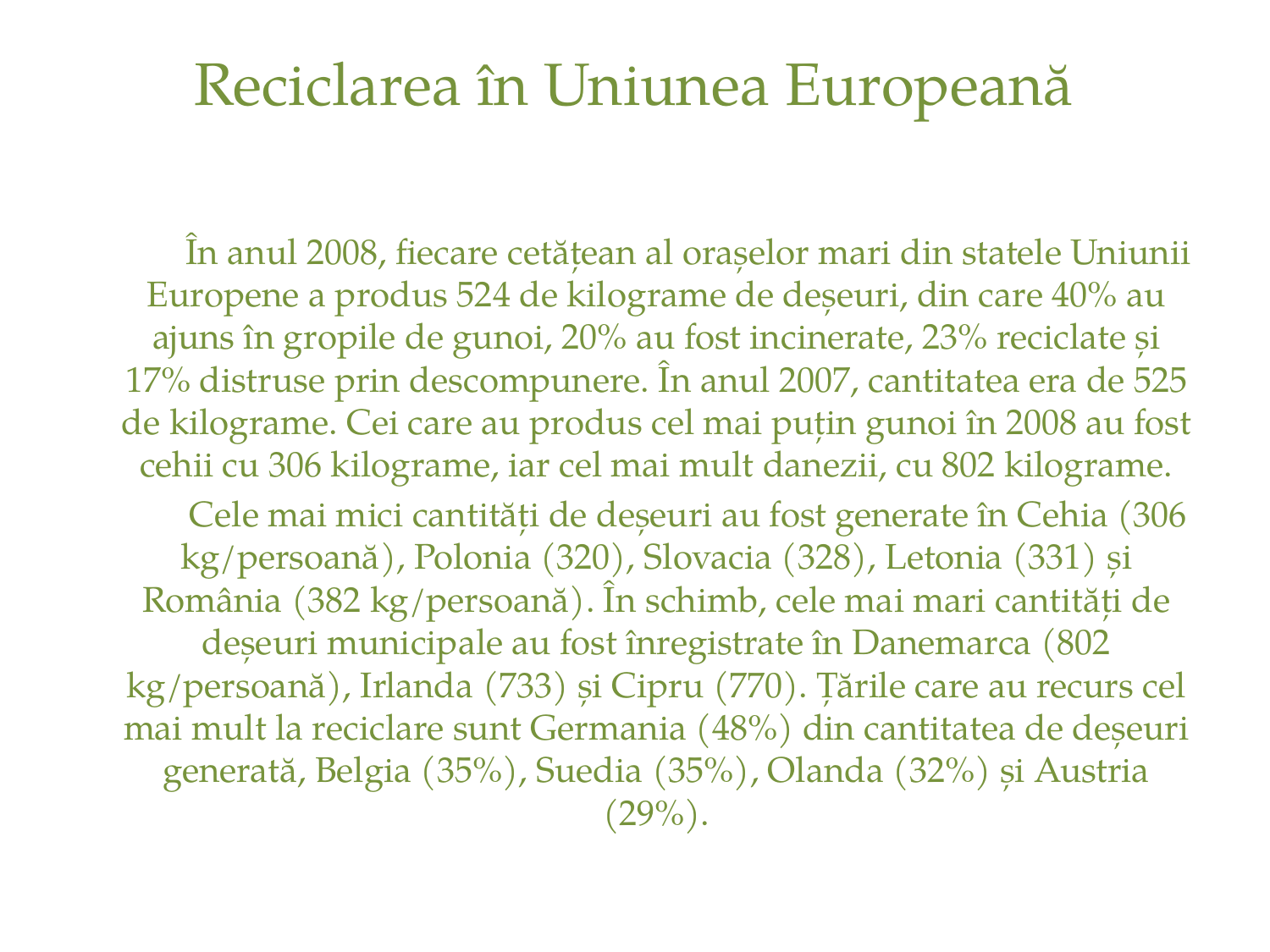

# Reciclarea în Uniunea Europeană
            În anul 2008, fiecare cetățean al orașelor mari din statele Uniunii Europene a produs 524 de kilograme de deșeuri, din care 40% au ajuns în gropile de gunoi, 20% au fost incinerate, 23% reciclate și 17% distruse prin descompunere. În anul 2007, cantitatea era de 525 de kilograme. Cei care au produs cel mai puțin gunoi în 2008 au fost cehii cu 306 kilograme, iar cel mai mult danezii, cu 802 kilograme.
            Cele mai mici cantități de deșeuri au fost generate în Cehia (306 kg/persoană), Polonia (320), Slovacia (328), Letonia (331) și România (382 kg/persoană). În schimb, cele mai mari cantități de deșeuri municipale au fost înregistrate în Danemarca (802 kg/persoană), Irlanda (733) și Cipru (770). Țările care au recurs cel mai mult la reciclare sunt Germania (48%) din cantitatea de deșeuri generată, Belgia (35%), Suedia (35%), Olanda (32%) și Austria (29%).